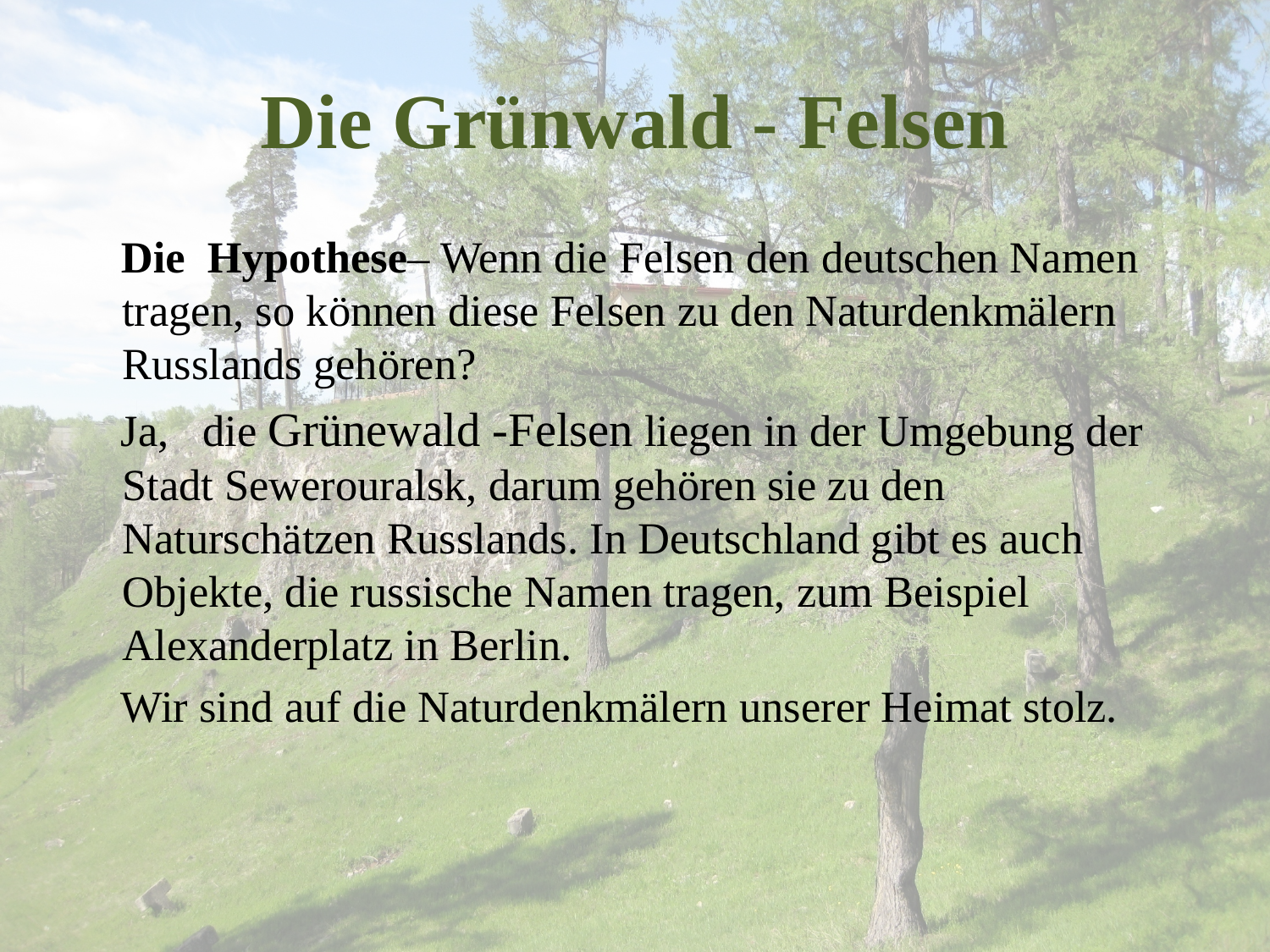

# Die Grünwald - Felsen
    Die  Hypothese– Wenn die Felsen den deutschen Namen tragen, so können diese Felsen zu den Naturdenkmälern Russlands gehören?
    Ja,   die Grünewald -Felsen liegen in der Umgebung der Stadt Sewerouralsk, darum gehören sie zu den Naturschätzen Russlands. In Deutschland gibt es auch Objekte, die russische Namen tragen, zum Beispiel Alexanderplatz in Berlin.
    Wir sind auf die Naturdenkmälern unserer Heimat stolz.